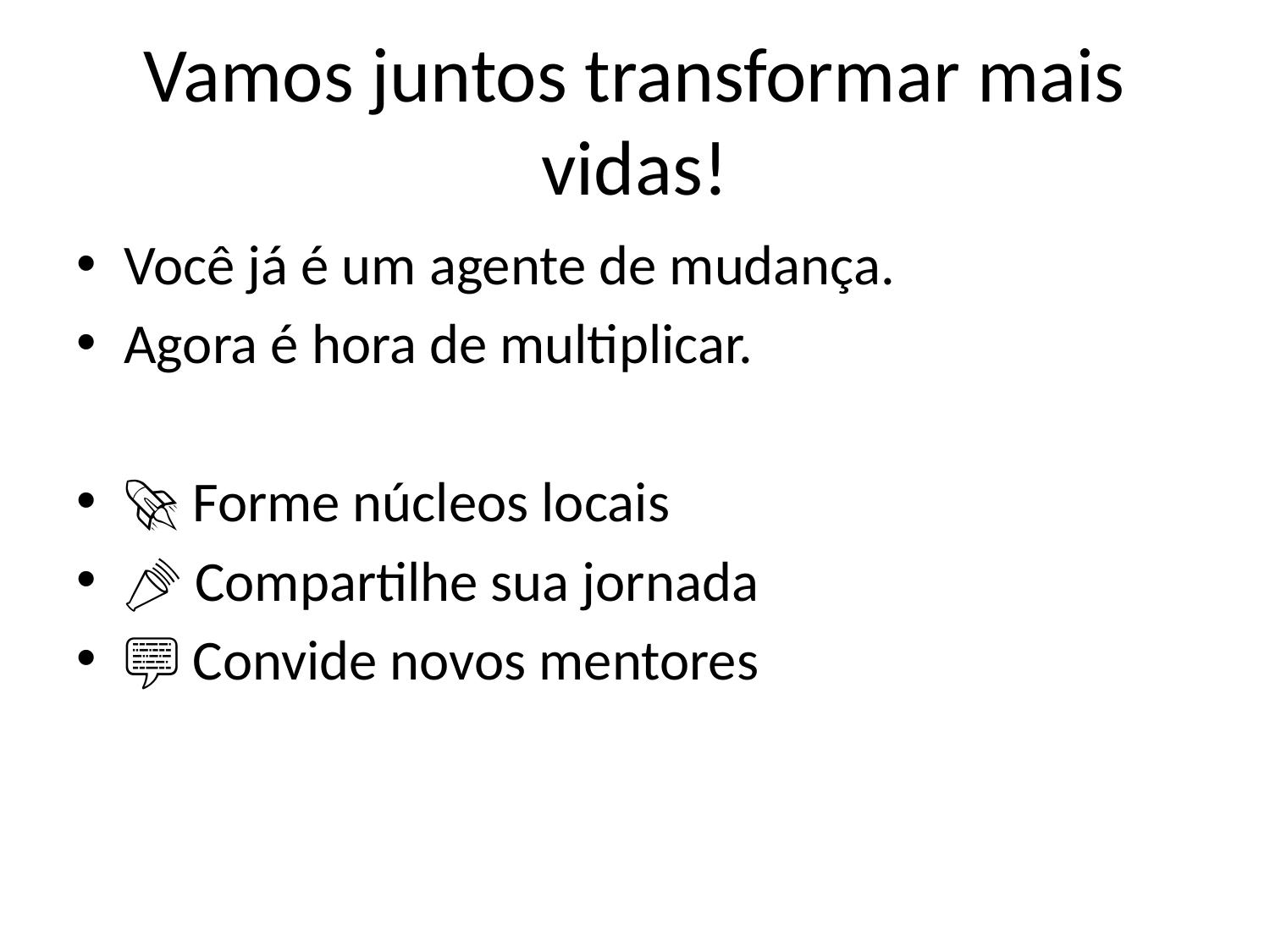

# Vamos juntos transformar mais vidas!
Você já é um agente de mudança.
Agora é hora de multiplicar.

🚀 Forme núcleos locais
📣 Compartilhe sua jornada
💬 Convide novos mentores